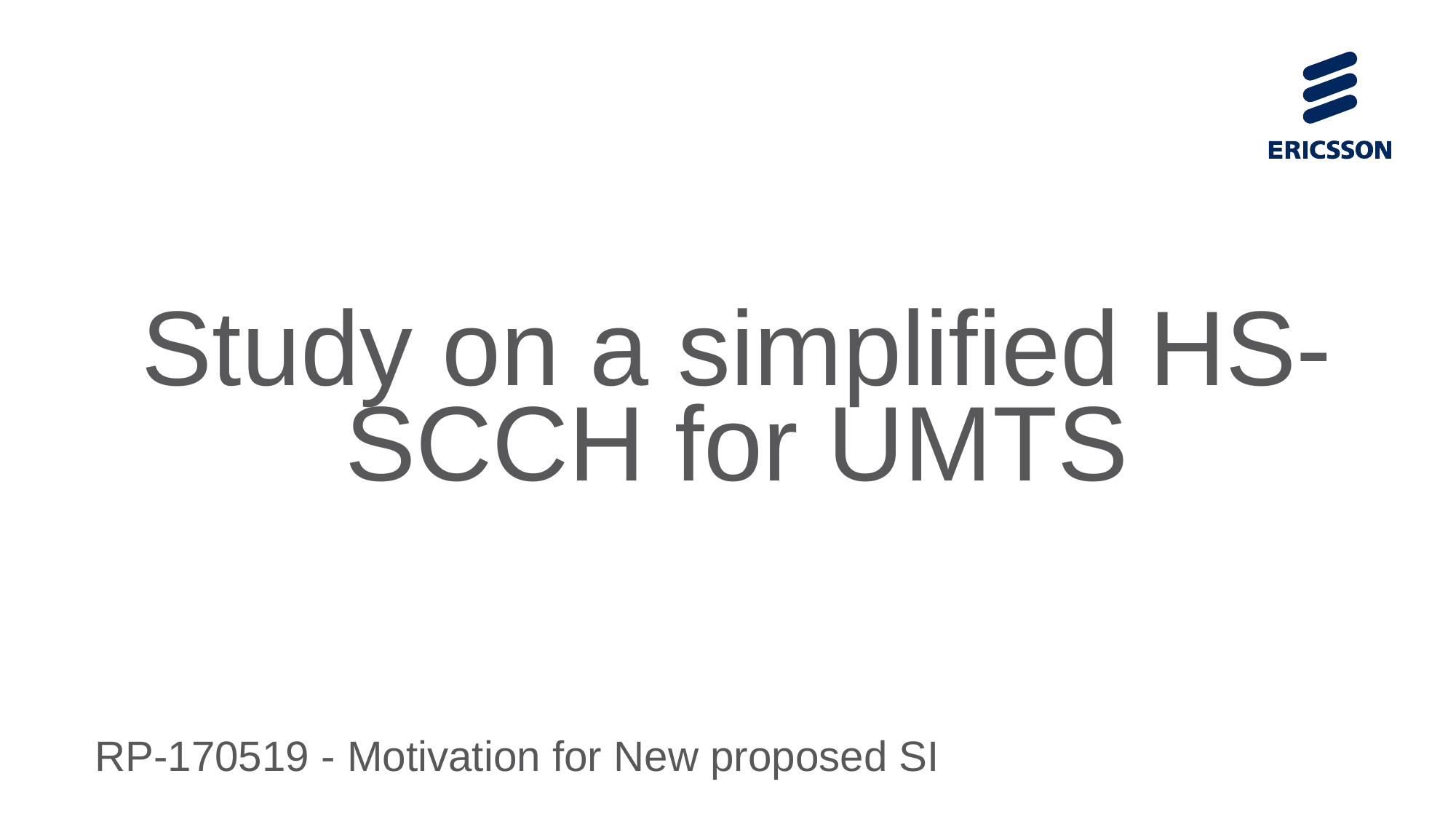

# Study on a simplified HS-SCCH for UMTS
  RP-170519 - Motivation for New proposed SI